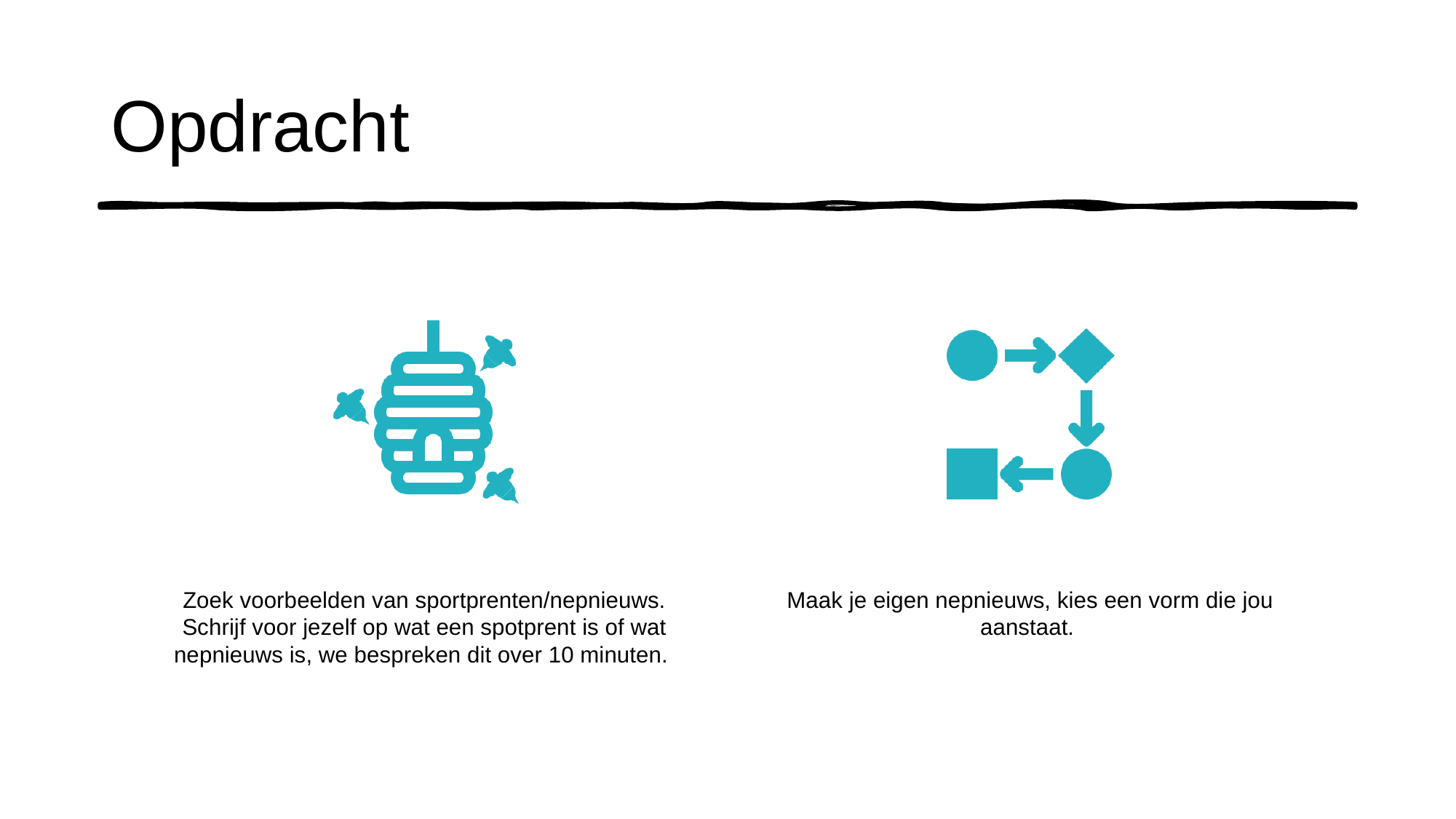

# Opdracht
Zoek voorbeelden van sportprenten/nepnieuws. Schrijf voor jezelf op wat een spotprent is of wat nepnieuws is, we bespreken dit over 10 minuten.
Maak je eigen nepnieuws, kies een vorm die jou aanstaat.